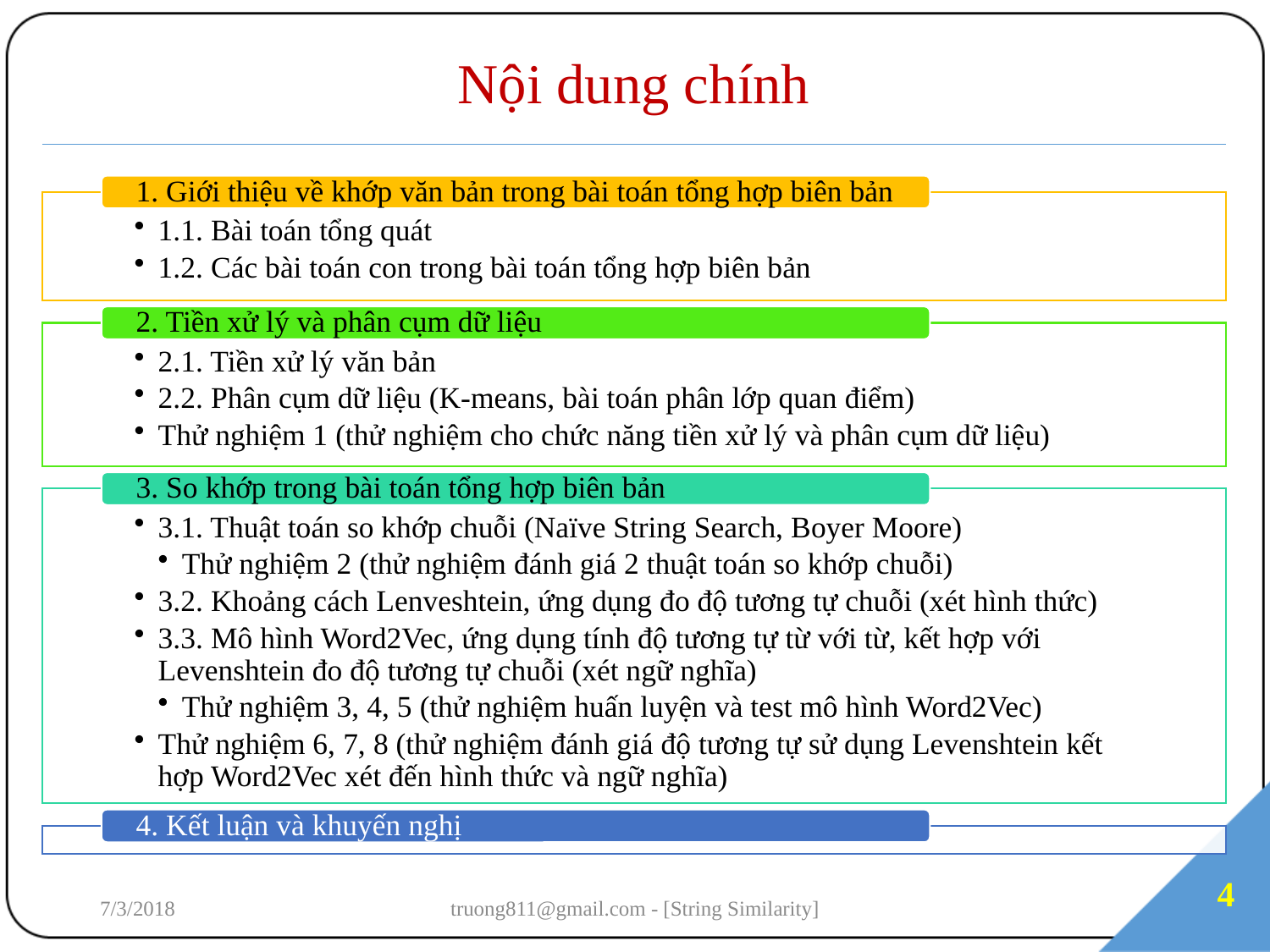

# Nội dung chính
1.1. Bài toán tổng quát
1.2. Các bài toán con trong bài toán tổng hợp biên bản
1. Giới thiệu về khớp văn bản trong bài toán tổng hợp biên bản
2.1. Tiền xử lý văn bản
2.2. Phân cụm dữ liệu (K-means, bài toán phân lớp quan điểm)
Thử nghiệm 1 (thử nghiệm cho chức năng tiền xử lý và phân cụm dữ liệu)
2. Tiền xử lý và phân cụm dữ liệu
3.1. Thuật toán so khớp chuỗi (Naïve String Search, Boyer Moore)
Thử nghiệm 2 (thử nghiệm đánh giá 2 thuật toán so khớp chuỗi)
3.2. Khoảng cách Lenveshtein, ứng dụng đo độ tương tự chuỗi (xét hình thức)
3.3. Mô hình Word2Vec, ứng dụng tính độ tương tự từ với từ, kết hợp với Levenshtein đo độ tương tự chuỗi (xét ngữ nghĩa)
Thử nghiệm 3, 4, 5 (thử nghiệm huấn luyện và test mô hình Word2Vec)
Thử nghiệm 6, 7, 8 (thử nghiệm đánh giá độ tương tự sử dụng Levenshtein kết hợp Word2Vec xét đến hình thức và ngữ nghĩa)
3. So khớp trong bài toán tổng hợp biên bản
4. Kết luận và khuyến nghị
4
7/3/2018
truong811@gmail.com - [String Similarity]